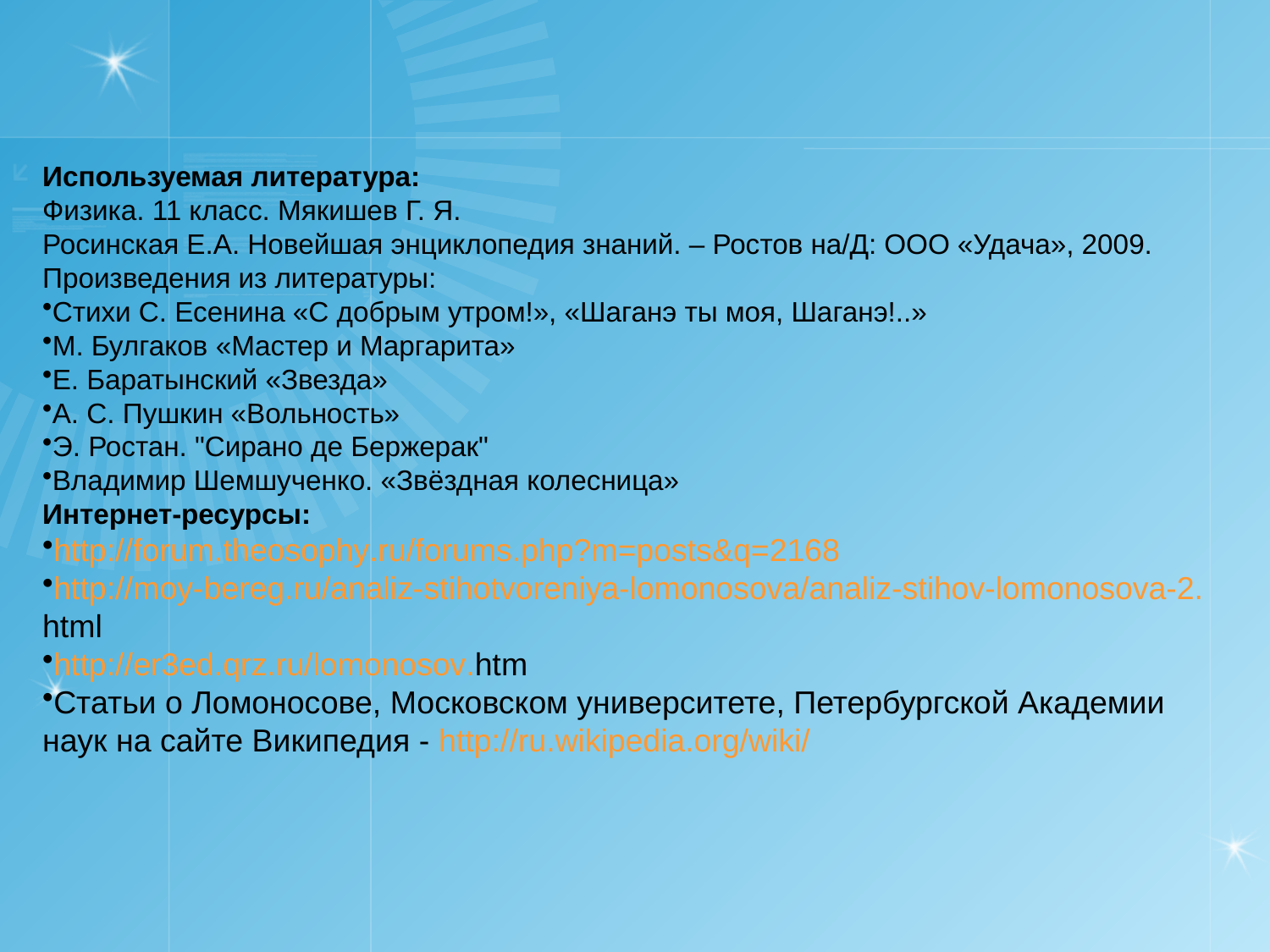

Используемая литература:
Физика. 11 класс. Мякишев Г. Я.
Росинская Е.А. Новейшая энциклопедия знаний. – Ростов на/Д: ООО «Удача», 2009.
Произведения из литературы:
Стихи С. Есенина «С добрым утром!», «Шаганэ ты моя, Шаганэ!..»
М. Булгаков «Мастер и Маргарита»
Е. Баратынский «Звезда»
А. С. Пушкин «Вольность»
Э. Ростан. "Сирано де Бержерак"
Владимир Шемшученко. «Звёздная колесница»
Интернет-ресурсы:
http://forum.theosophy.ru/forums.php?m=posts&q=2168
http://moy-bereg.ru/analiz-stihotvoreniya-lomonosova/analiz-stihov-lomonosova-2.html
http://er3ed.qrz.ru/lomonosov.htm
Статьи о Ломоносове, Московском университете, Петербургской Академии наук на сайте Википедия - http://ru.wikipedia.org/wiki/